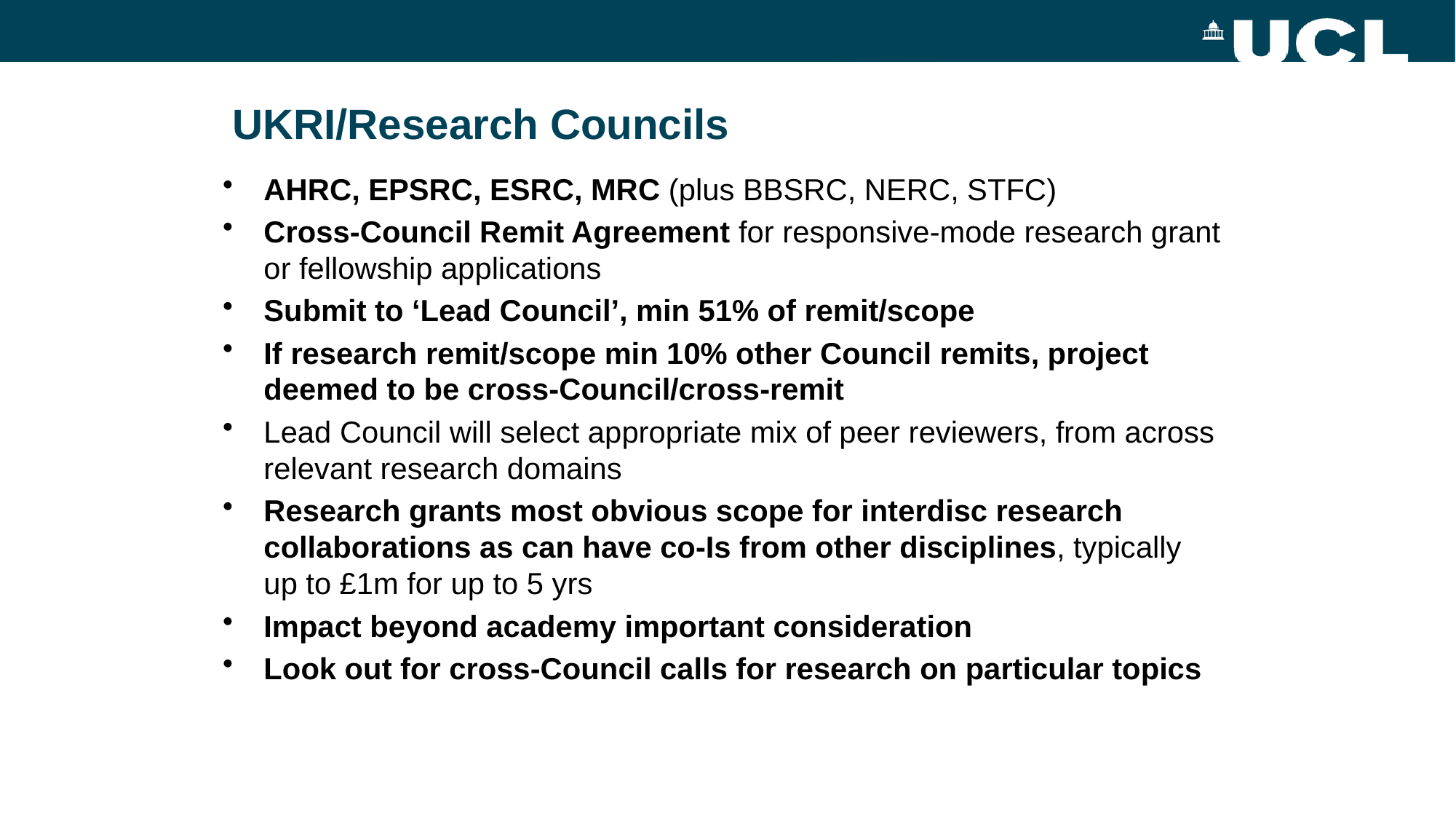

UKRI/Research Councils
AHRC, EPSRC, ESRC, MRC (plus BBSRC, NERC, STFC)
Cross-Council Remit Agreement for responsive-mode research grant or fellowship applications
Submit to ‘Lead Council’, min 51% of remit/scope
If research remit/scope min 10% other Council remits, project deemed to be cross-Council/cross-remit
Lead Council will select appropriate mix of peer reviewers, from across relevant research domains
Research grants most obvious scope for interdisc research collaborations as can have co-Is from other disciplines, typically up to £1m for up to 5 yrs
Impact beyond academy important consideration
Look out for cross-Council calls for research on particular topics